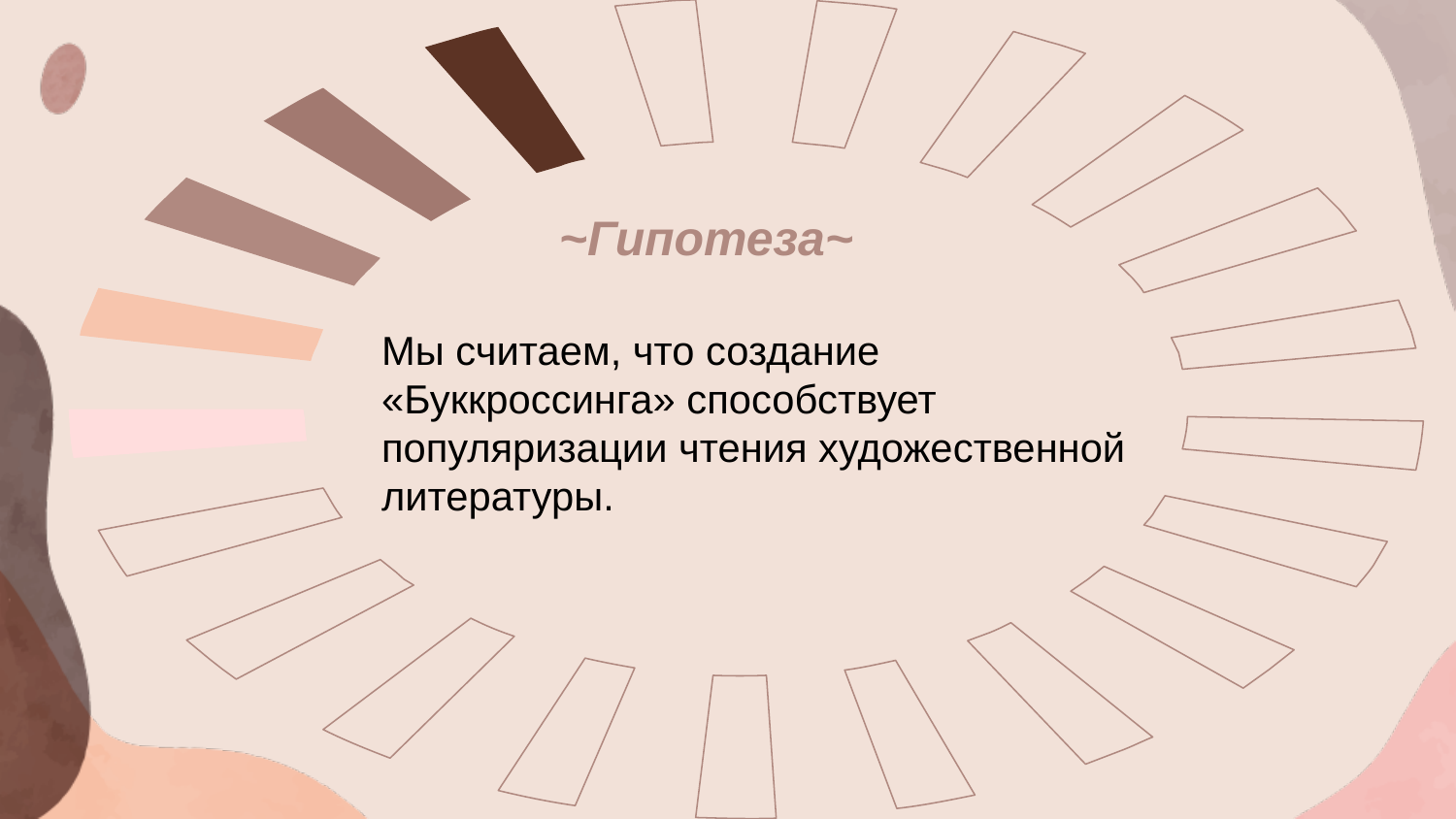

#
~Гипотеза~
Мы считаем, что создание «Буккроссинга» способствует популяризации чтения художественной литературы.